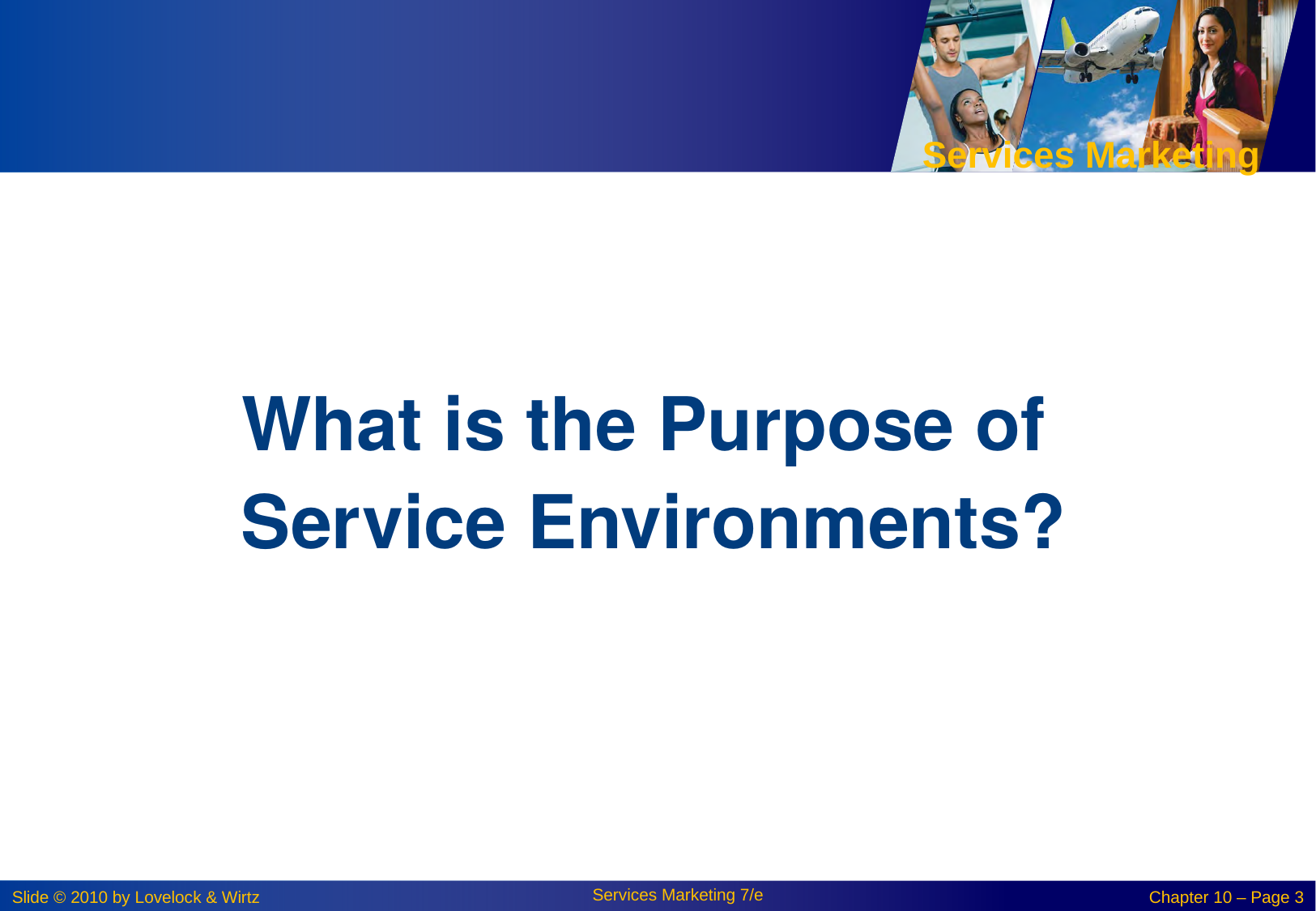

What is the Purpose of
Service Environments?